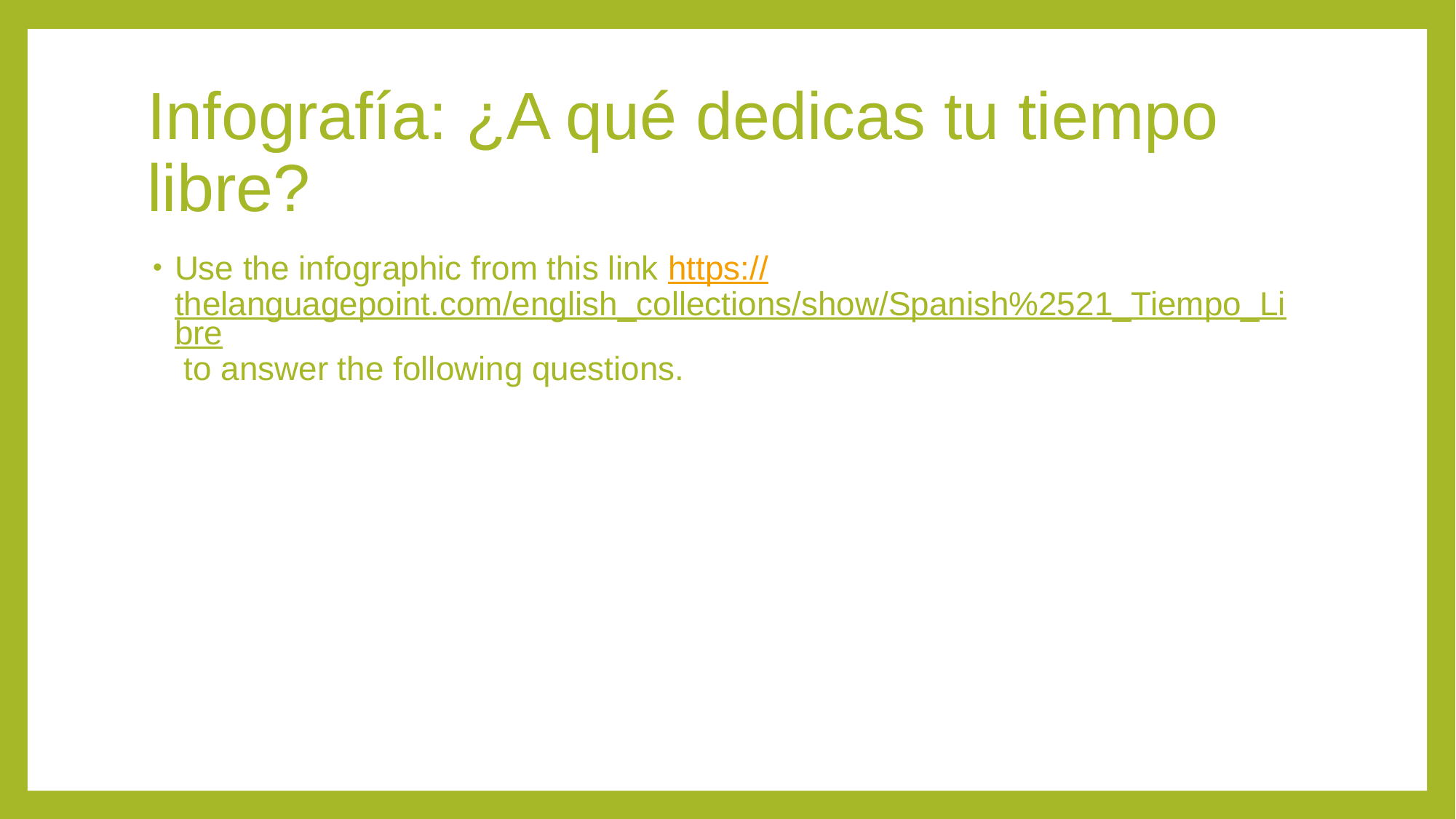

# Infografía: ¿A qué dedicas tu tiempo libre?
Use the infographic from this link https://thelanguagepoint.com/english_collections/show/Spanish%2521_Tiempo_Libre to answer the following questions.